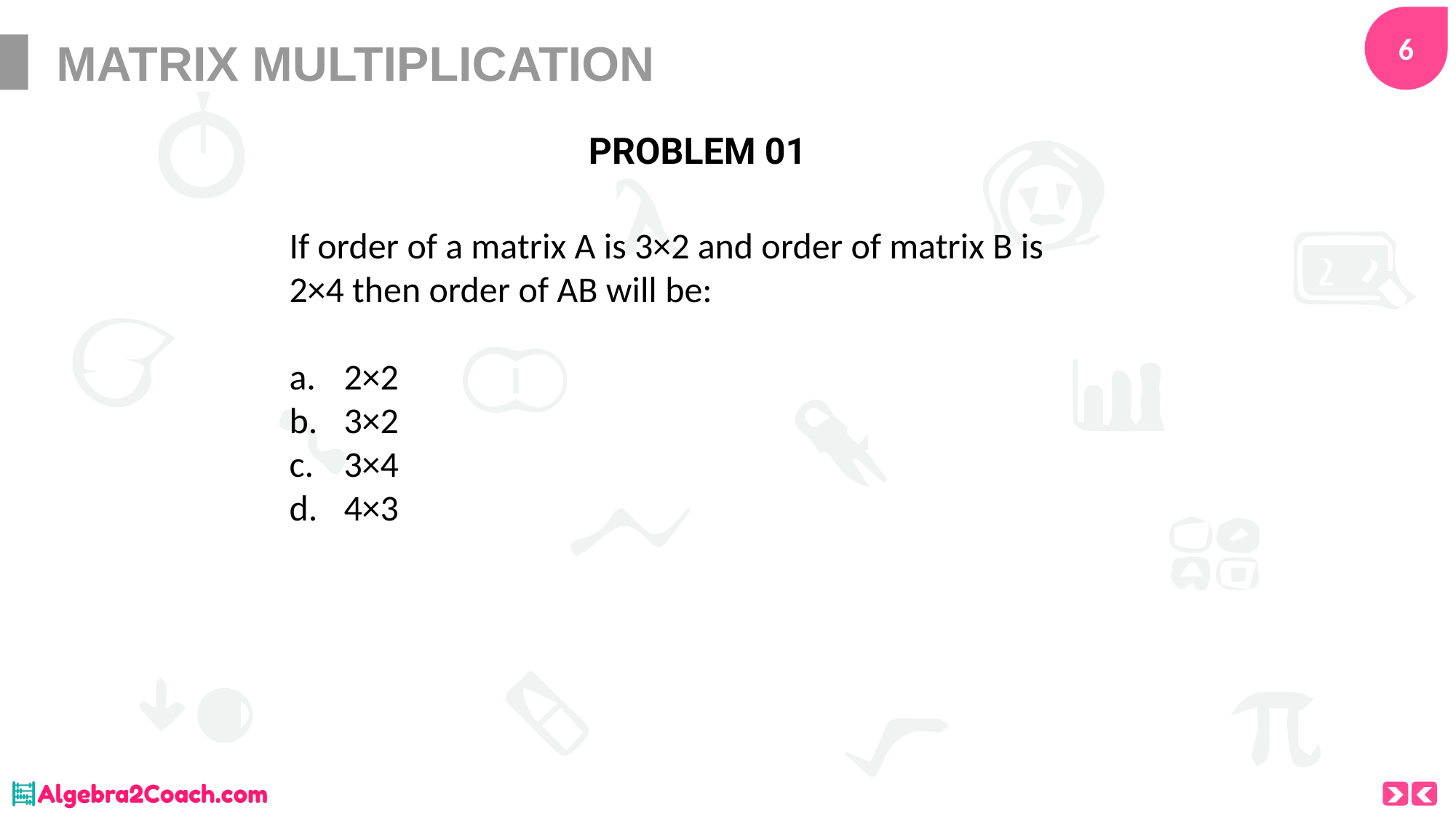

# MATRIX MULTIPLICATION
PROBLEM 01
If order of a matrix A is 3×2 and order of matrix B is 2×4 then order of AB will be:

2×2
3×2
3×4
4×3